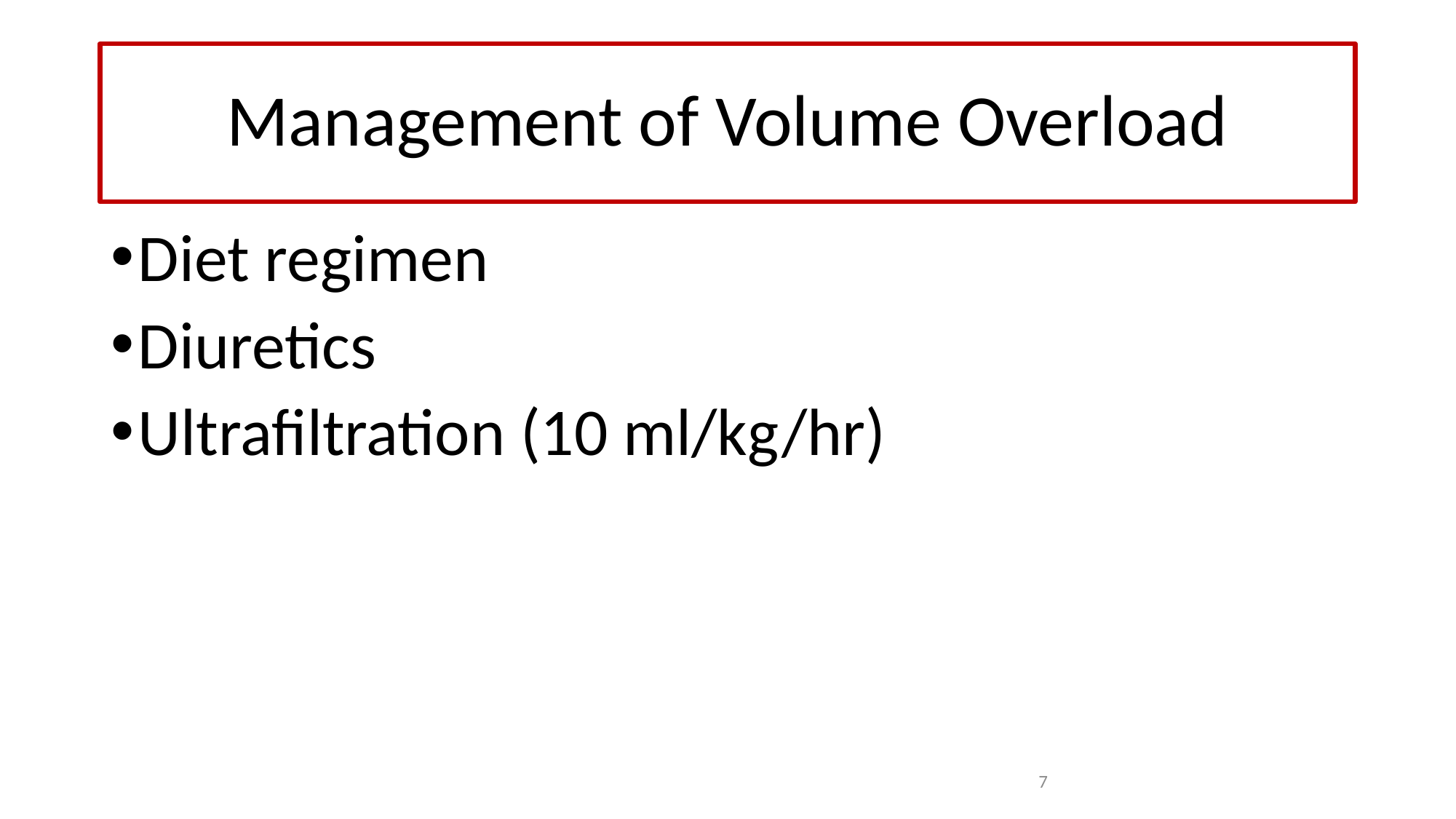

# Management of Volume Overload
Diet regimen
Diuretics
Ultrafiltration (10 ml/kg/hr)
7